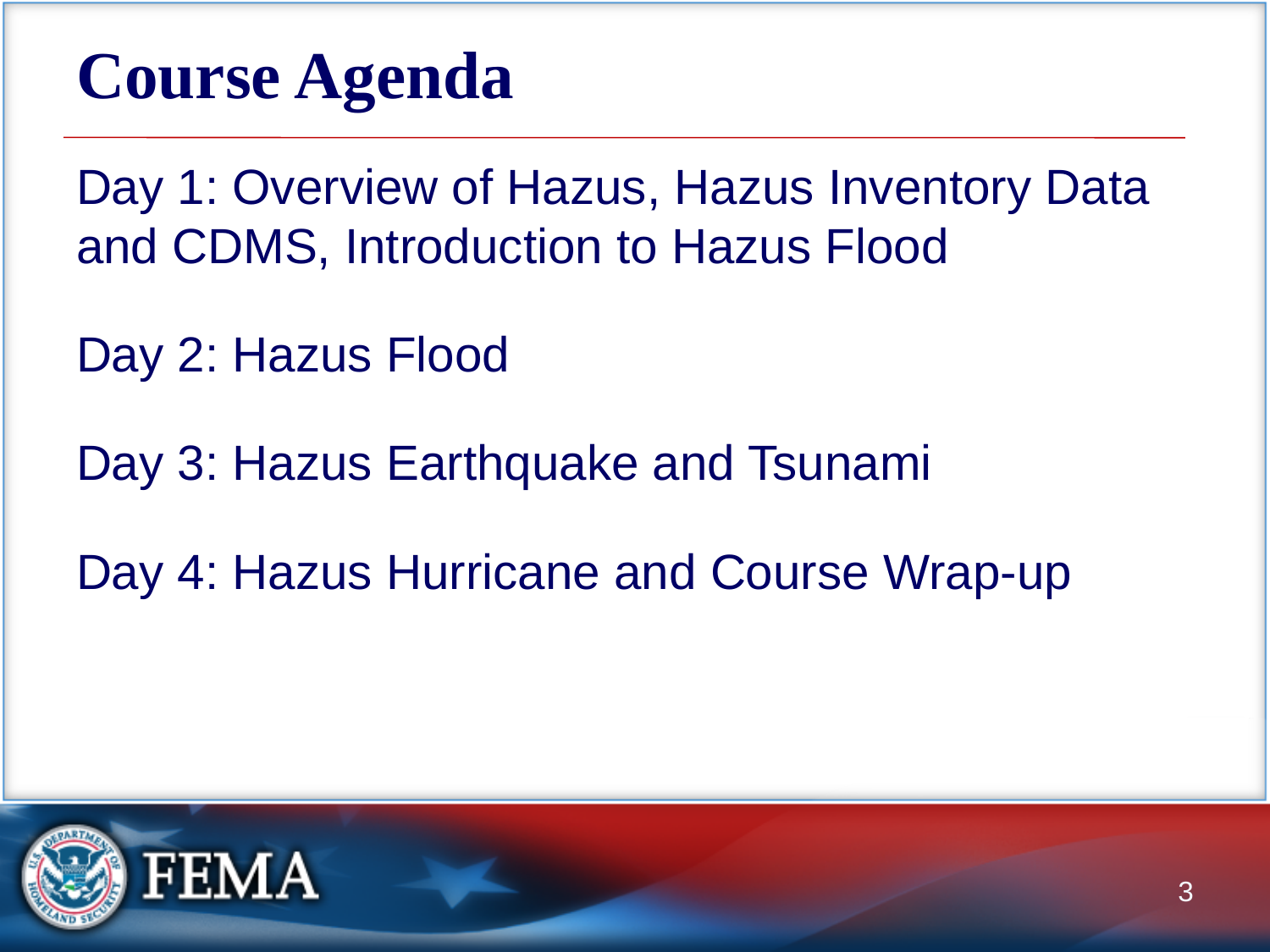

# Course Agenda
Day 1: Overview of Hazus, Hazus Inventory Data and CDMS, Introduction to Hazus Flood
Day 2: Hazus Flood
Day 3: Hazus Earthquake and Tsunami
Day 4: Hazus Hurricane and Course Wrap-up
3